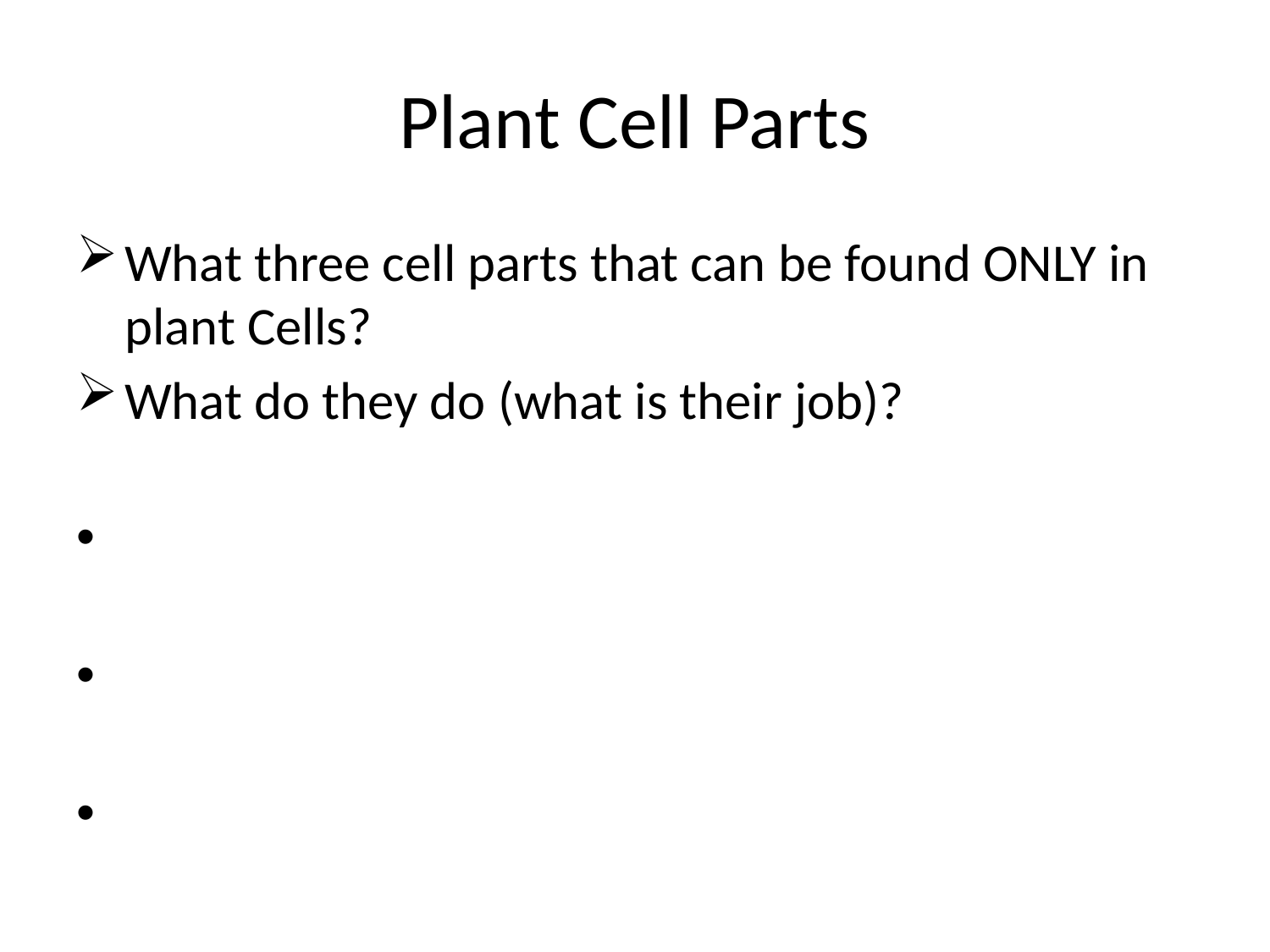

# Plant Cell Parts
What three cell parts that can be found ONLY in plant Cells?
What do they do (what is their job)?